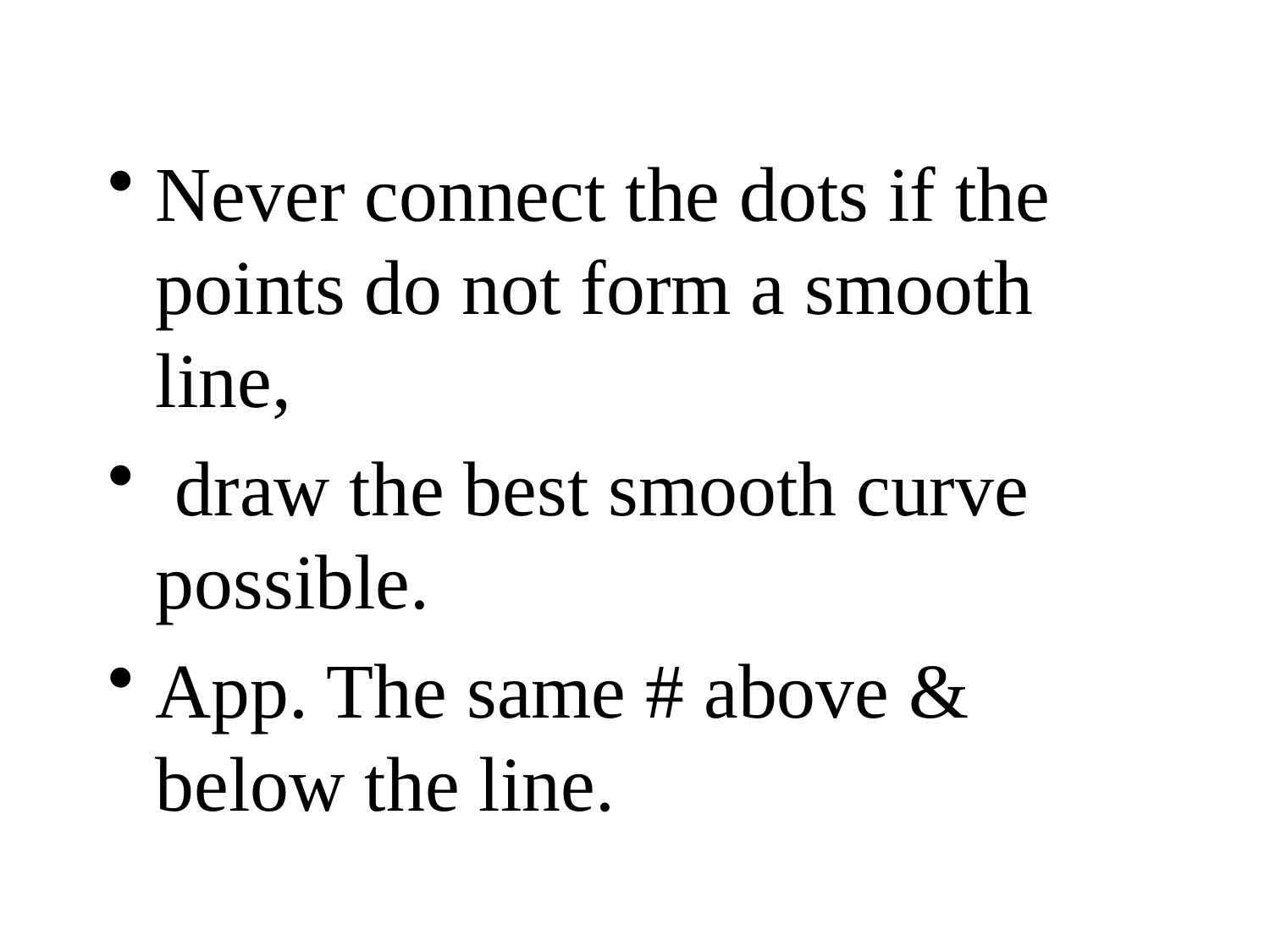

#
Never connect the dots if the points do not form a smooth line,
 draw the best smooth curve possible.
App. The same # above & below the line.